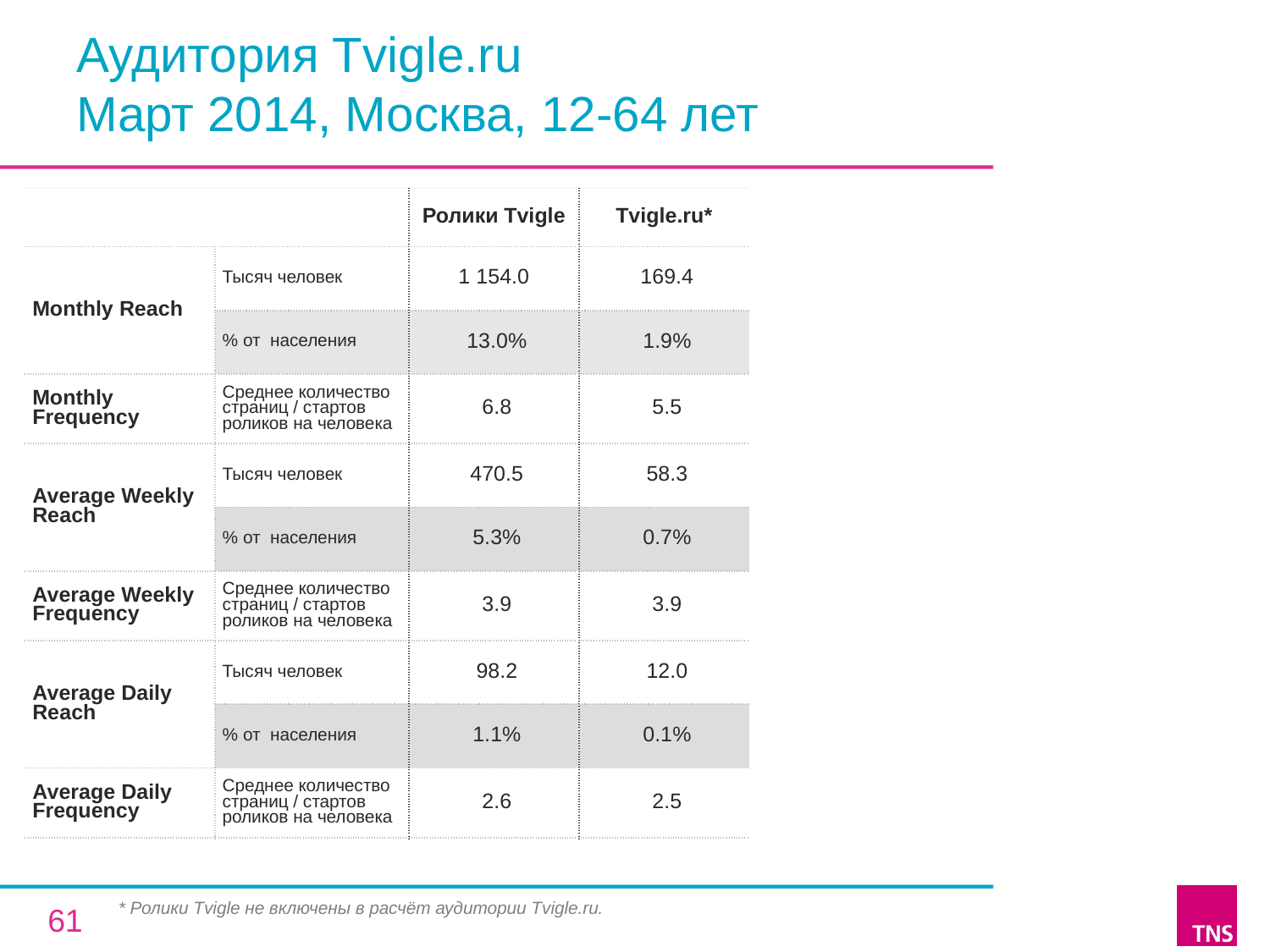

# Аудитория Tvigle.ru Март 2014, Москва, 12-64 лет
|  |  | Ролики Tvigle | Tvigle.ru\* |
| --- | --- | --- | --- |
| Monthly Reach | Тысяч человек | 1 154.0 | 169.4 |
|  | % от населения | 13.0% | 1.9% |
| Monthly Frequency | Среднее количество страниц / стартов роликов на человека | 6.8 | 5.5 |
| Average Weekly Reach | Тысяч человек | 470.5 | 58.3 |
|  | % от населения | 5.3% | 0.7% |
| Average Weekly Frequency | Среднее количество страниц / стартов роликов на человека | 3.9 | 3.9 |
| Average Daily Reach | Тысяч человек | 98.2 | 12.0 |
|  | % от населения | 1.1% | 0.1% |
| Average Daily Frequency | Среднее количество страниц / стартов роликов на человека | 2.6 | 2.5 |
* Ролики Tvigle не включены в расчёт аудитории Tvigle.ru.
61